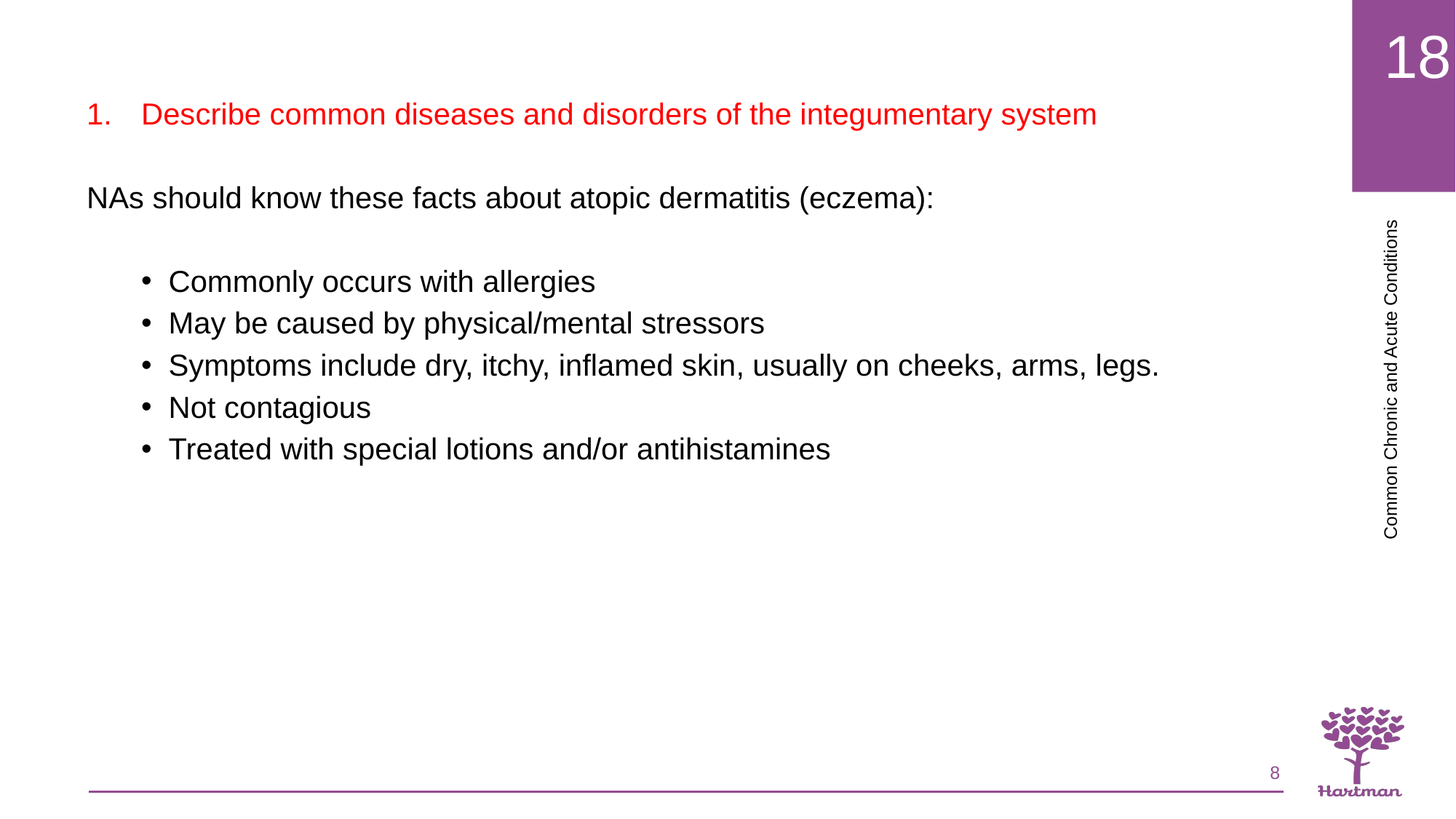

Describe common diseases and disorders of the integumentary system

NAs should know these facts about atopic dermatitis (eczema):

Commonly occurs with allergies
May be caused by physical/mental stressors
Symptoms include dry, itchy, inflamed skin, usually on cheeks, arms, legs.
Not contagious
Treated with special lotions and/or antihistamines
8